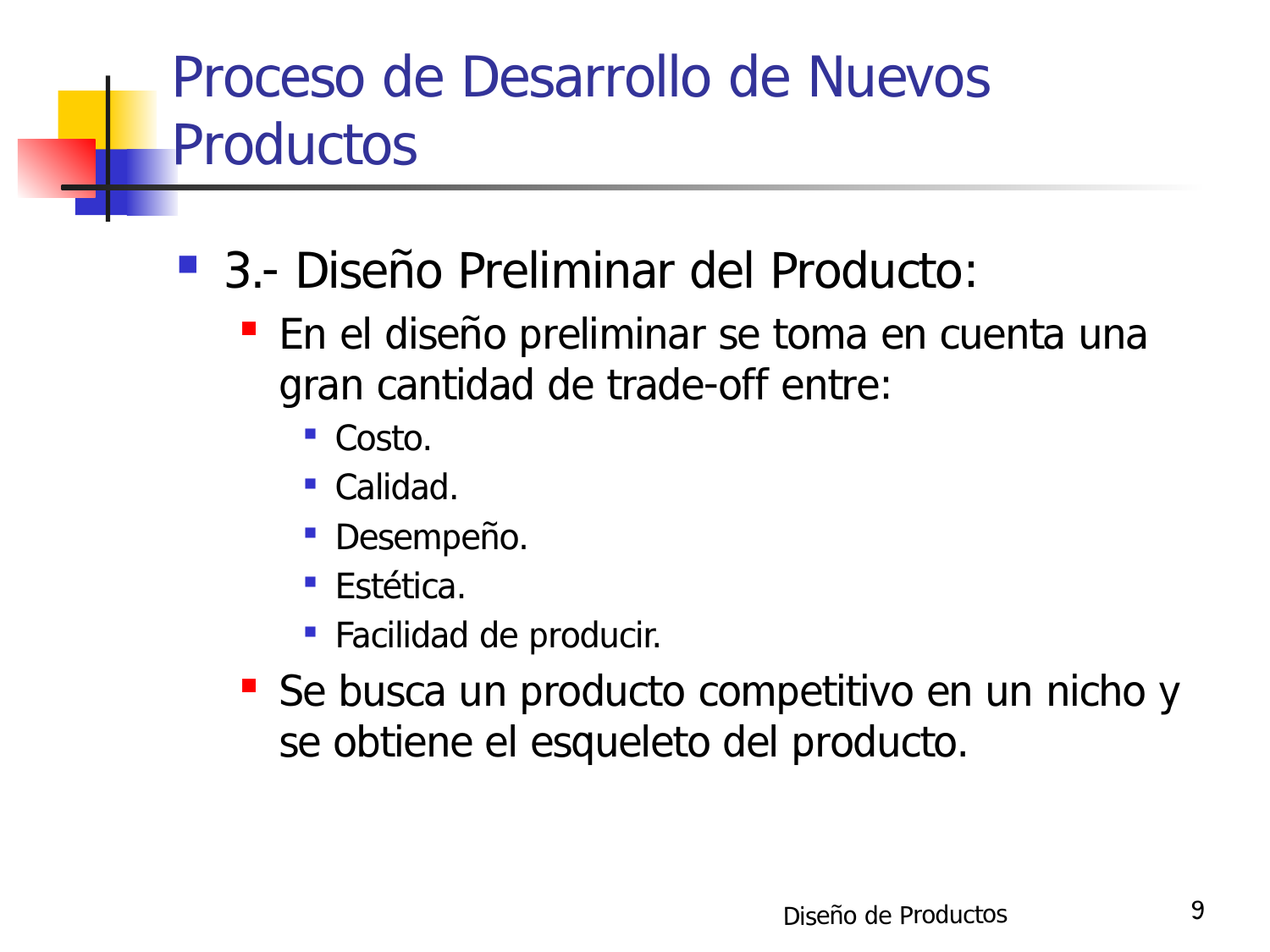

# Proceso de Desarrollo de Nuevos Productos
3.- Diseño Preliminar del Producto:
En el diseño preliminar se toma en cuenta una gran cantidad de trade-off entre:
Costo.
Calidad.
Desempeño.
Estética.
Facilidad de producir.
Se busca un producto competitivo en un nicho y se obtiene el esqueleto del producto.
9
Diseño de Productos